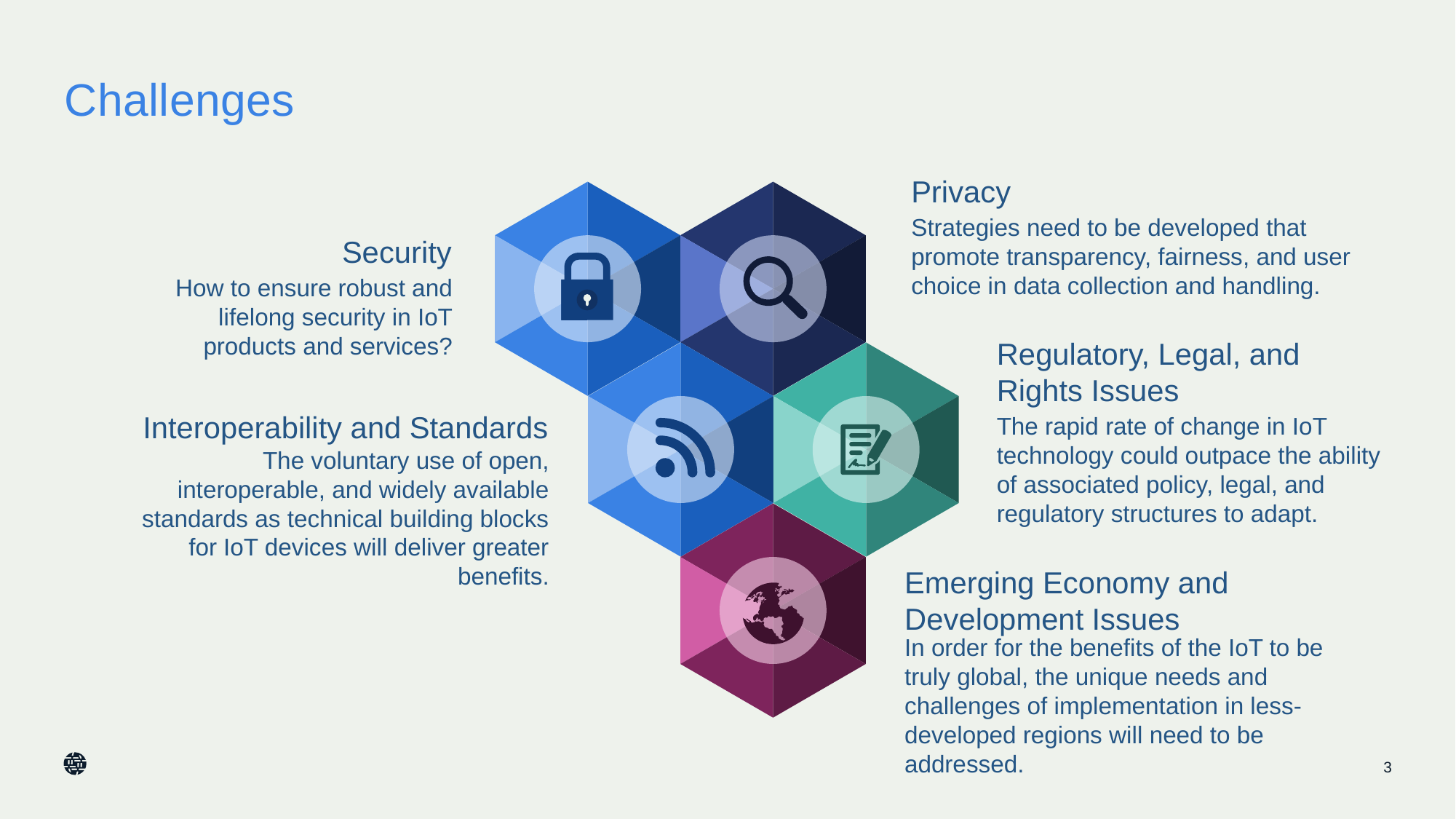

# Challenges
Privacy

Strategies need to be developed that promote transparency, fairness, and user choice in data collection and handling.
Security

How to ensure robust and lifelong security in IoT products and services?

Regulatory, Legal, and Rights Issues

Interoperability and Standards

The rapid rate of change in IoT technology could outpace the ability of associated policy, legal, and regulatory structures to adapt.

The voluntary use of open, interoperable, and widely available standards as technical building blocks for IoT devices will deliver greater benefits.

Emerging Economy and Development Issues

In order for the benefits of the IoT to be truly global, the unique needs and challenges of implementation in less-developed regions will need to be addressed.
3